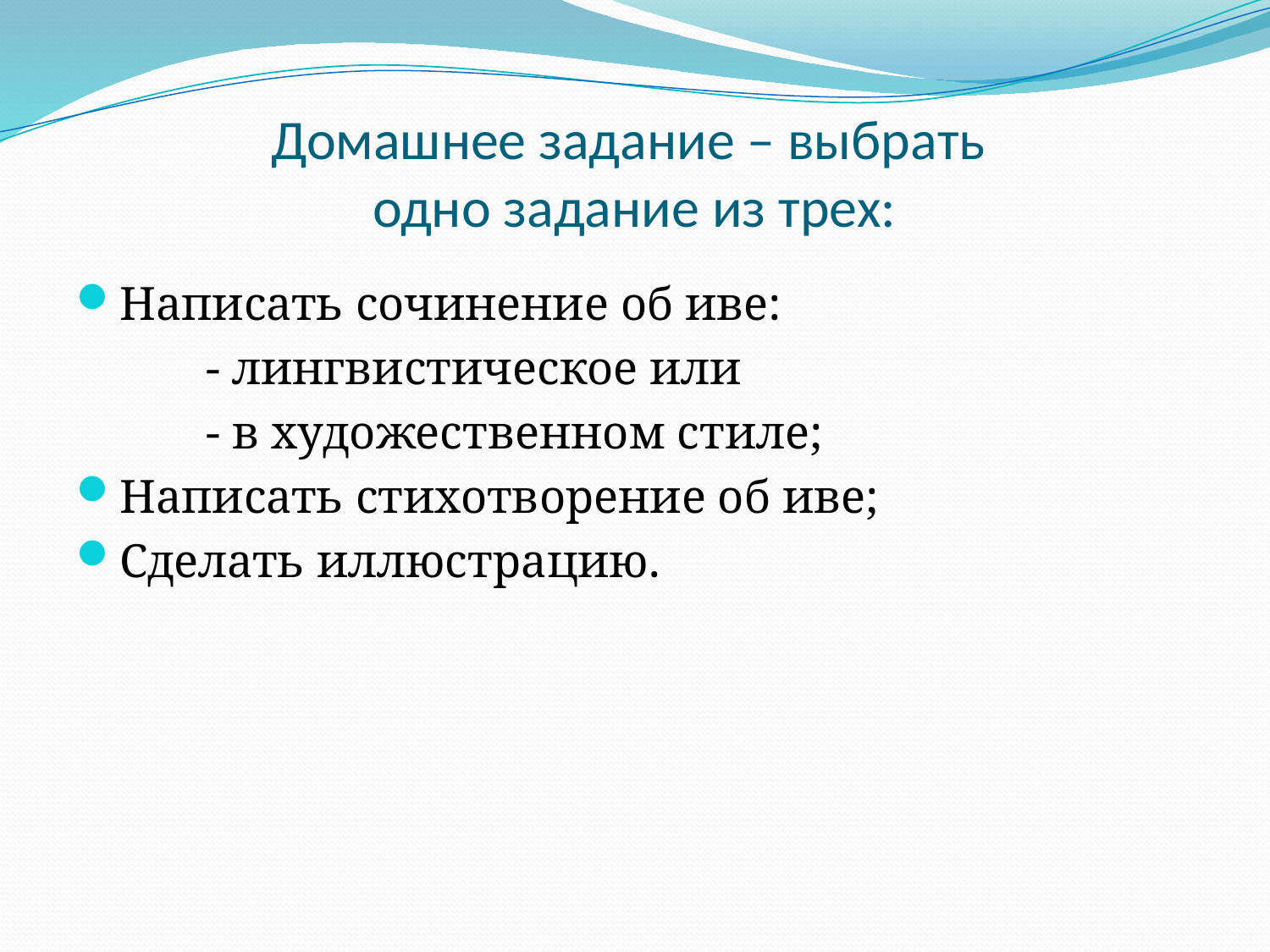

# Домашнее задание – выбрать одно задание из трех:
Написать сочинение об иве:
           - лингвистическое или
           - в художественном стиле;
Написать стихотворение об иве;
Сделать иллюстрацию.